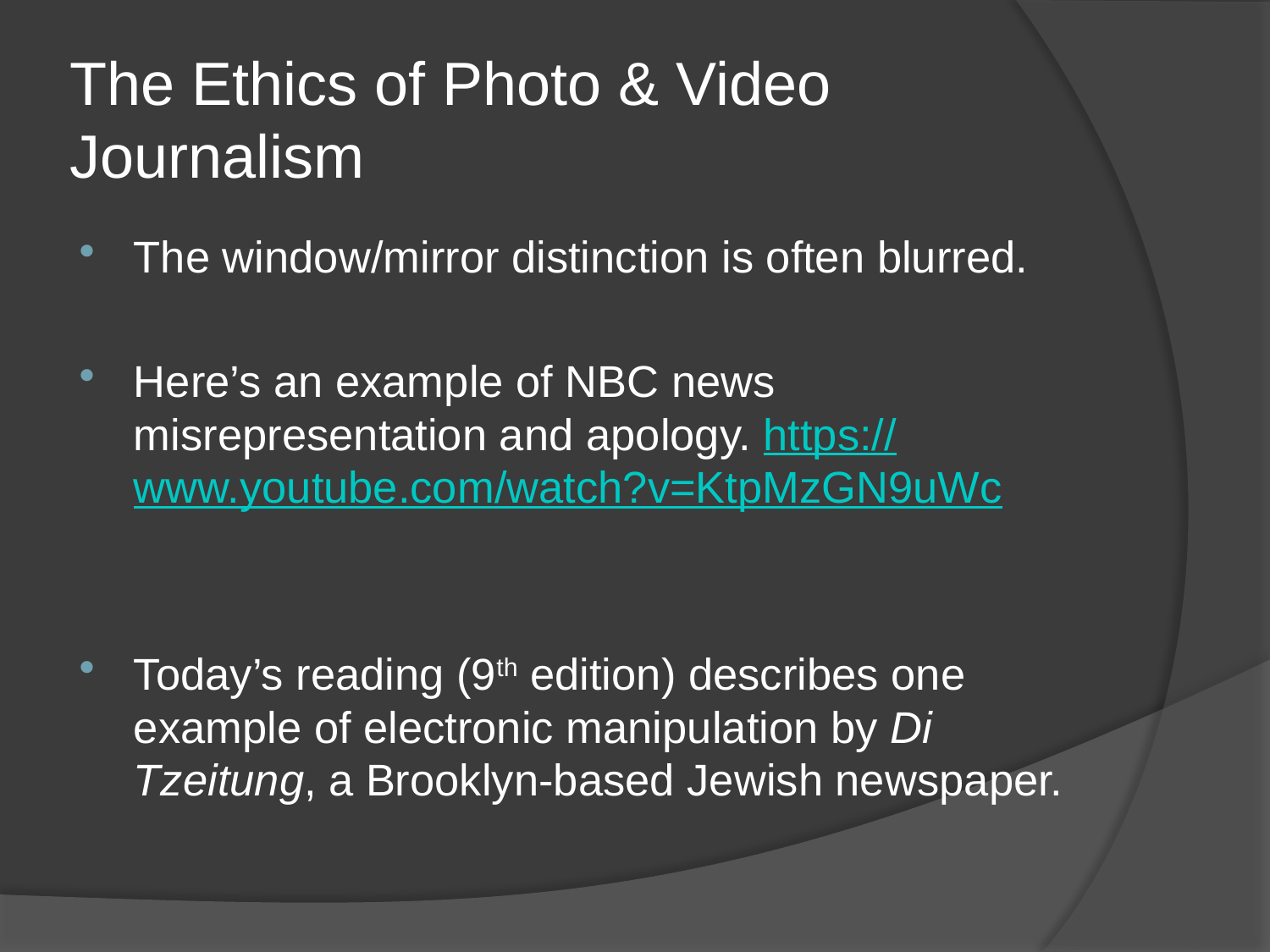

# The Ethics of Photo & Video  Journalism
The window/mirror distinction is often blurred.

Here’s an example of NBC news misrepresentation and apology. https://www.youtube.com/watch?v=KtpMzGN9uWc

Today’s reading (9th edition) describes one example of electronic manipulation by Di Tzeitung, a Brooklyn-based Jewish newspaper.